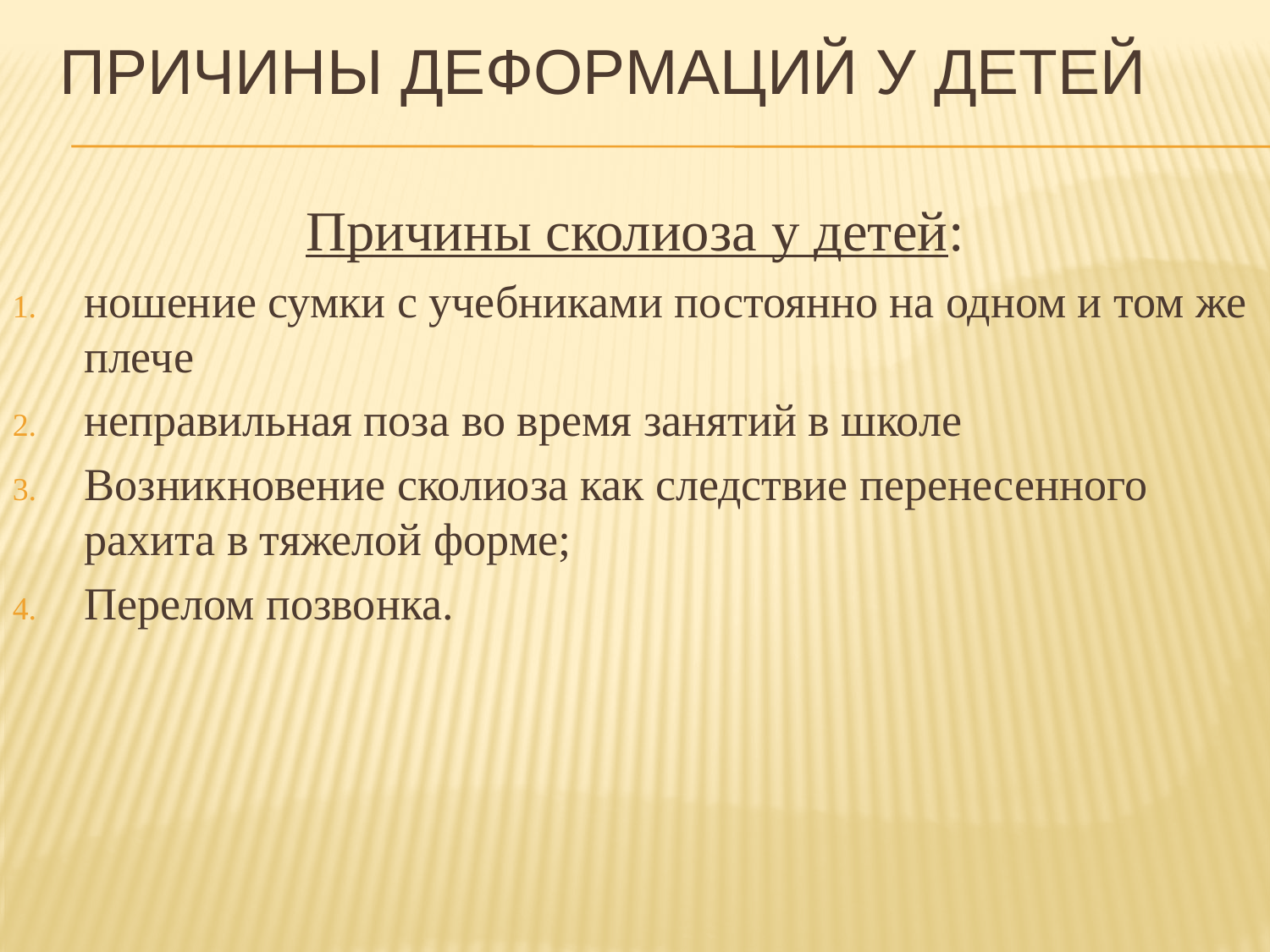

# Причины деформаций у детей
Причины сколиоза у детей:
ношение сумки с учебниками постоянно на одном и том же плече
неправильная поза во время занятий в школе
Возникновение сколиоза как следствие перенесенного рахита в тяжелой форме;
Перелом позвонка.